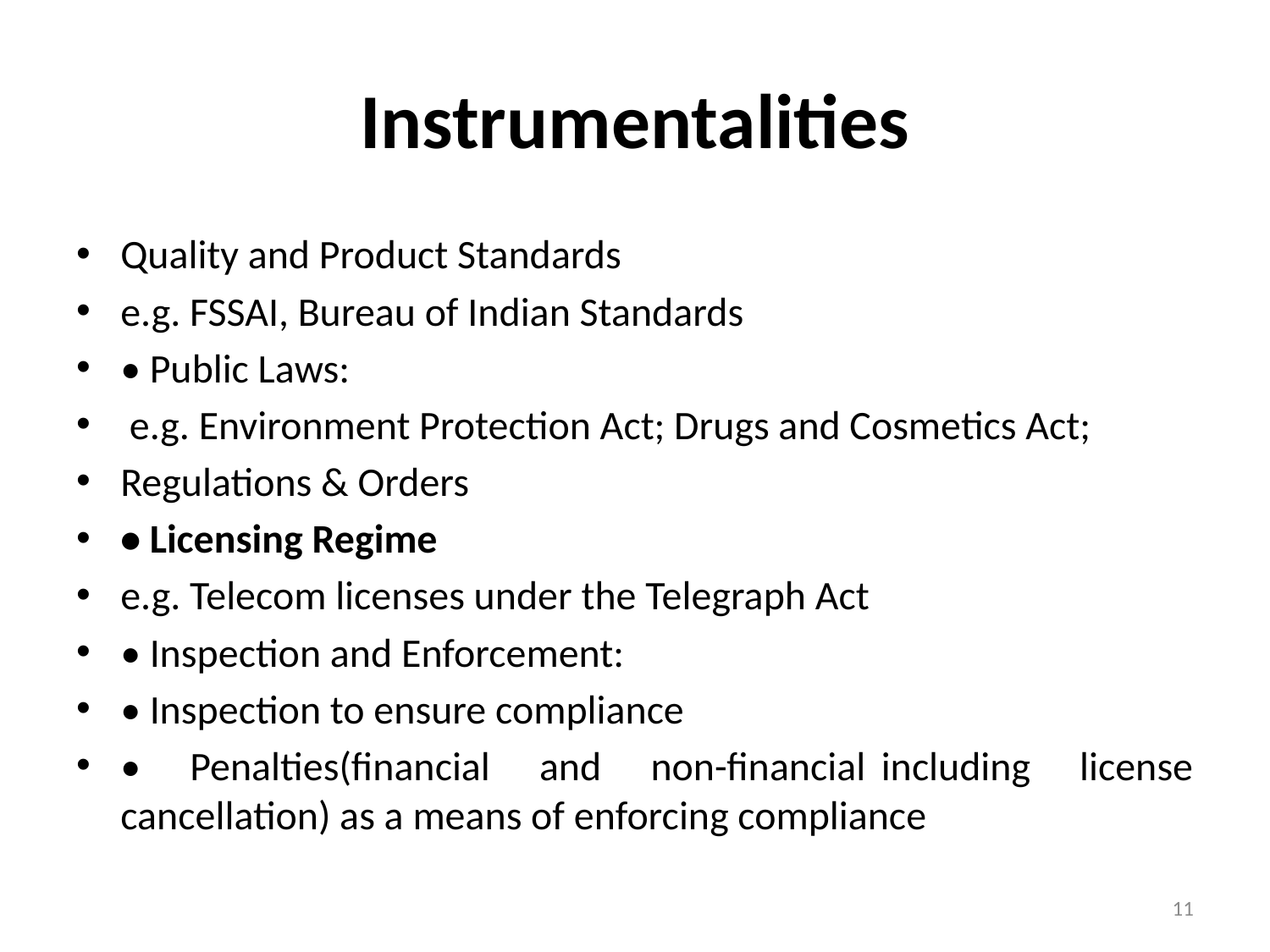

# Instrumentalities
Quality and Product Standards
e.g. FSSAI, Bureau of Indian Standards
• Public Laws:
 e.g. Environment Protection Act; Drugs and Cosmetics Act;
Regulations & Orders
• Licensing Regime
e.g. Telecom licenses under the Telegraph Act
• Inspection and Enforcement:
• Inspection to ensure compliance
• Penalties(financial and non-financial	including license cancellation) as a means of enforcing compliance

11